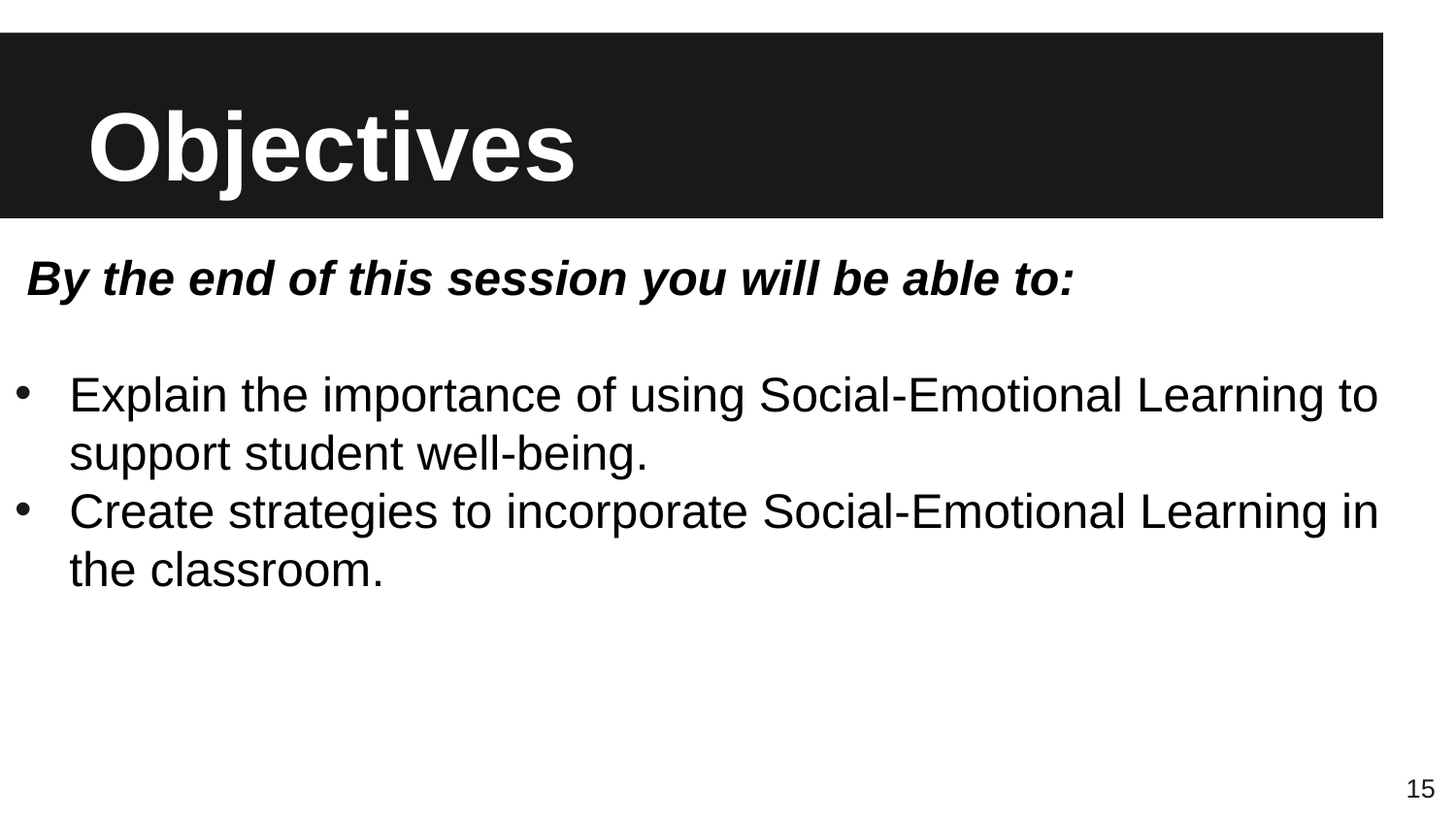

# Objectives
By the end of this session you will be able to:

Explain the importance of using Social-Emotional Learning to support student well-being.
Create strategies to incorporate Social-Emotional Learning in the classroom.

15